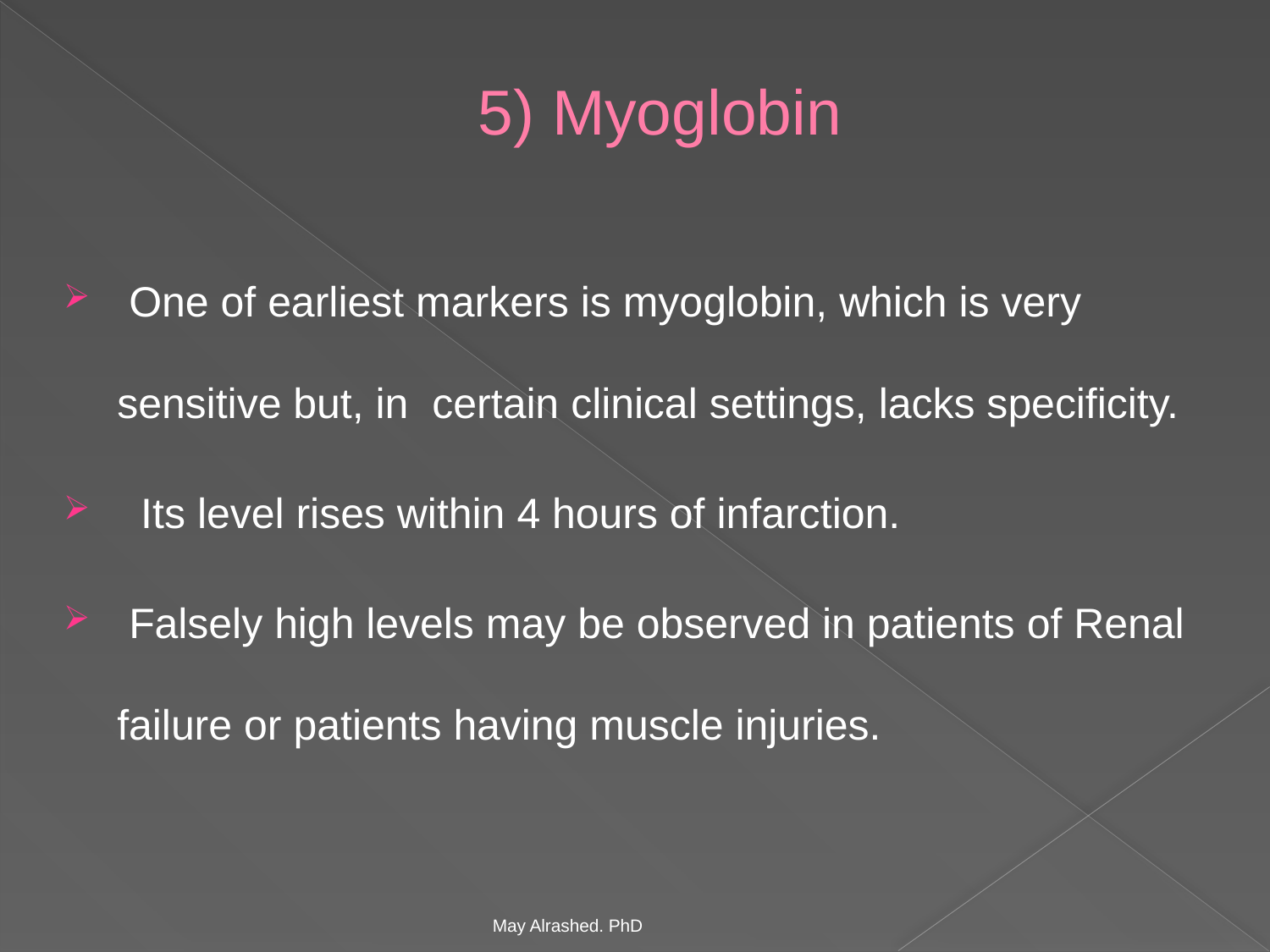

# 5) Myoglobin

 One of earliest markers is myoglobin, which is very sensitive but, in  certain clinical settings, lacks specificity.
  Its level rises within 4 hours of infarction.
 Falsely high levels may be observed in patients of Renal failure or patients having muscle injuries.

May Alrashed. PhD